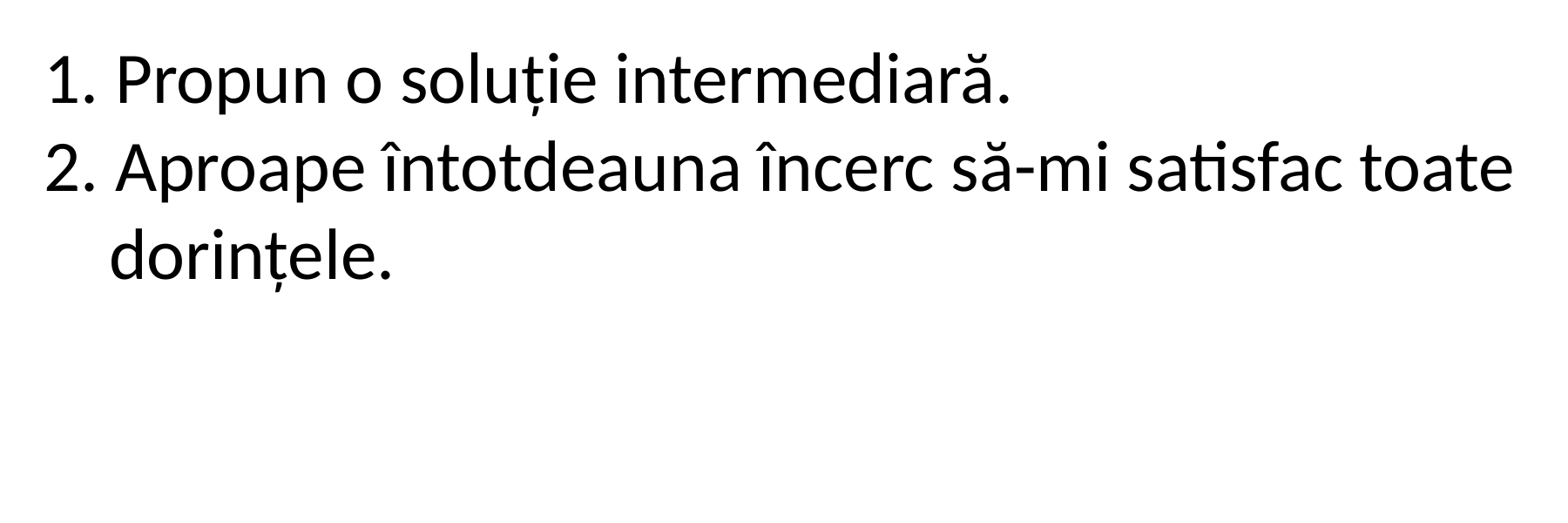

1. Propun o soluție intermediară.
2. Aproape întotdeauna încerc să-mi satisfac toate
    dorințele.